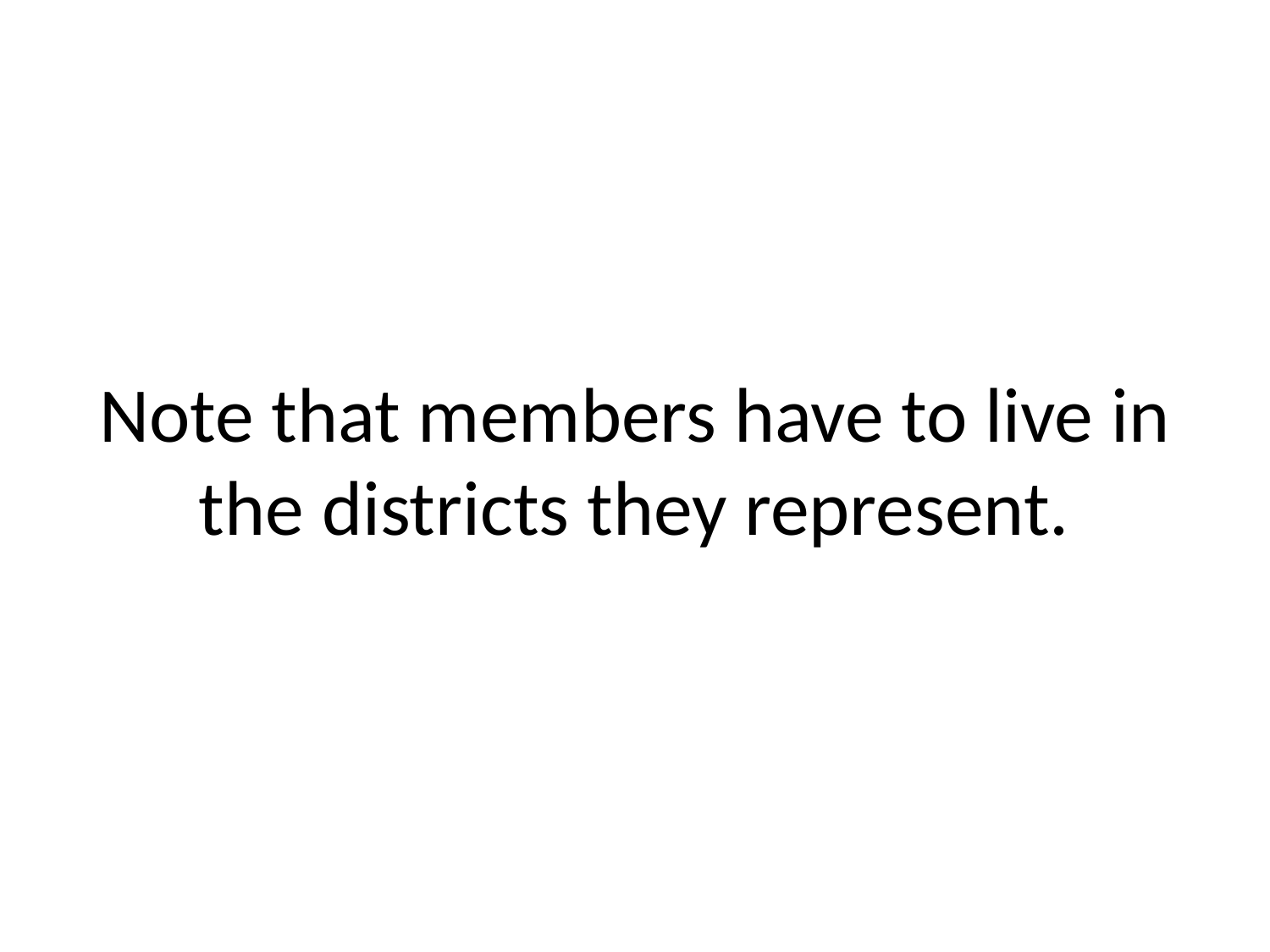

# Note that members have to live in the districts they represent.